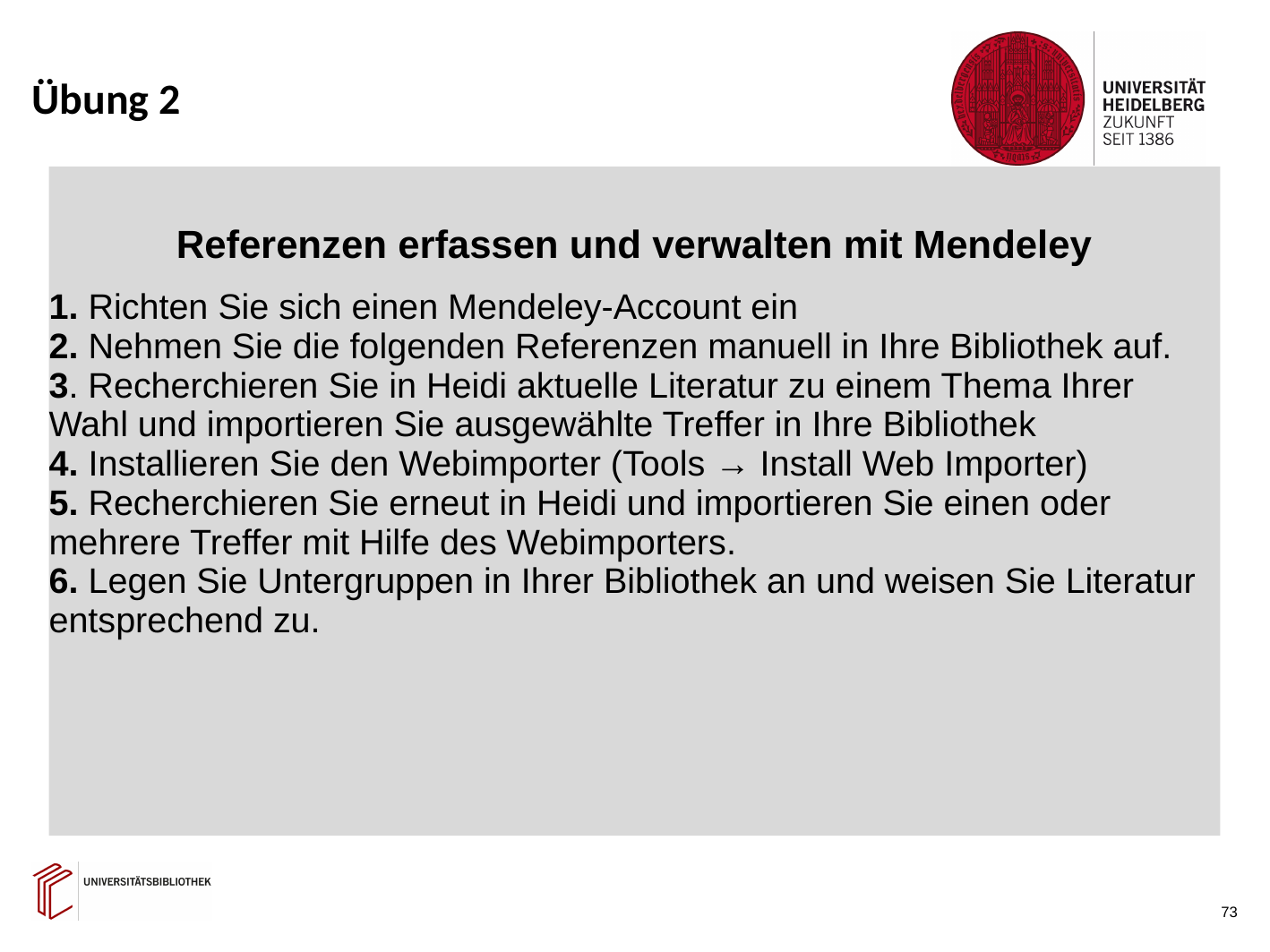

# Übung 2

Referenzen erfassen und verwalten mit Mendeley
1. Richten Sie sich einen Mendeley-Account ein
2. Nehmen Sie die folgenden Referenzen manuell in Ihre Bibliothek auf.
3. Recherchieren Sie in Heidi aktuelle Literatur zu einem Thema Ihrer Wahl und importieren Sie ausgewählte Treffer in Ihre Bibliothek
4. Installieren Sie den Webimporter (Tools → Install Web Importer)
5. Recherchieren Sie erneut in Heidi und importieren Sie einen oder mehrere Treffer mit Hilfe des Webimporters.
6. Legen Sie Untergruppen in Ihrer Bibliothek an und weisen Sie Literatur entsprechend zu.

73